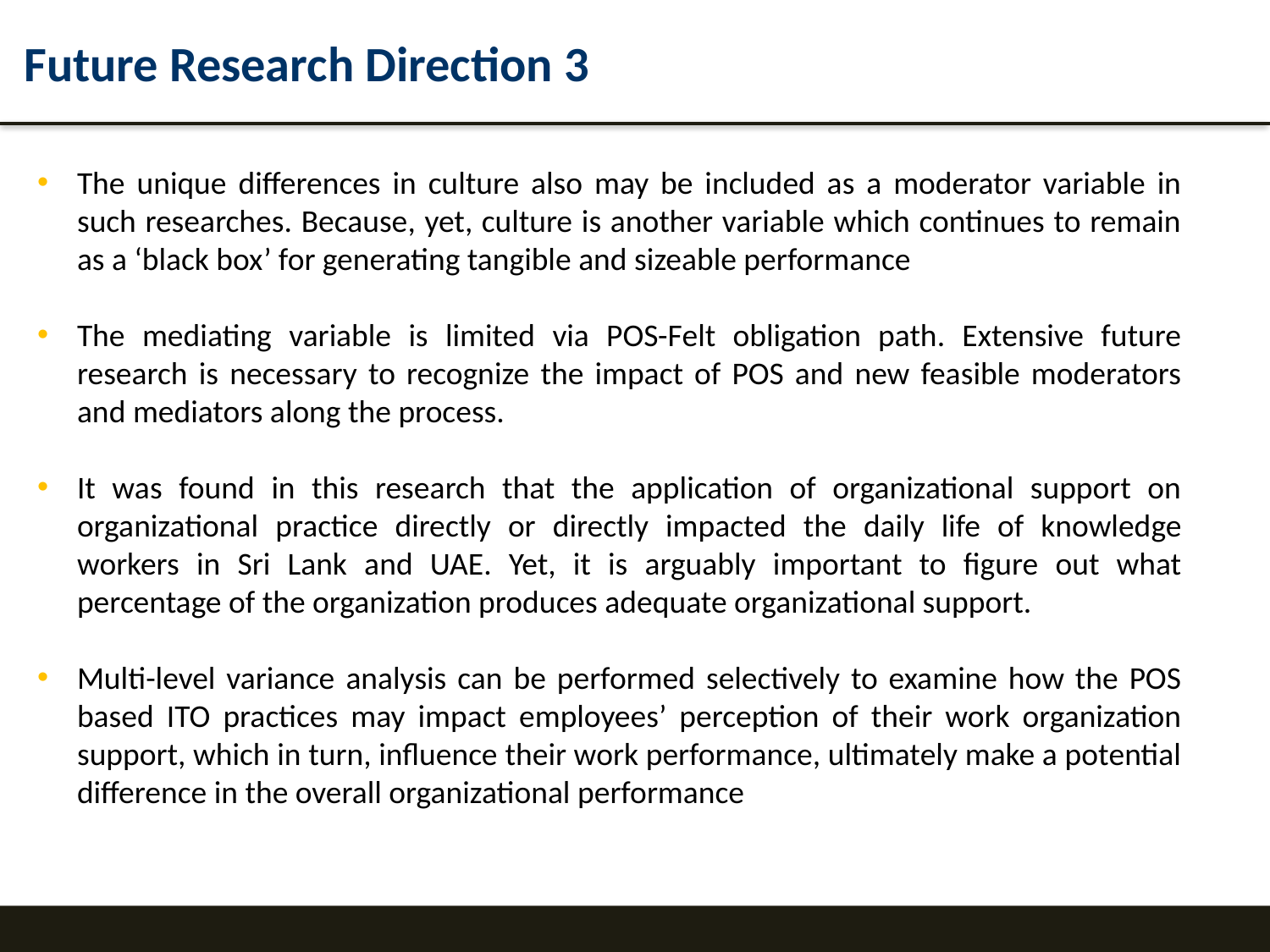

Future Research Direction 3
The unique differences in culture also may be included as a moderator variable in such researches. Because, yet, culture is another variable which continues to remain as a ‘black box’ for generating tangible and sizeable performance

The mediating variable is limited via POS-Felt obligation path. Extensive future research is necessary to recognize the impact of POS and new feasible moderators and mediators along the process.

It was found in this research that the application of organizational support on organizational practice directly or directly impacted the daily life of knowledge workers in Sri Lank and UAE. Yet, it is arguably important to figure out what percentage of the organization produces adequate organizational support.

Multi-level variance analysis can be performed selectively to examine how the POS based ITO practices may impact employees’ perception of their work organization support, which in turn, influence their work performance, ultimately make a potential difference in the overall organizational performance